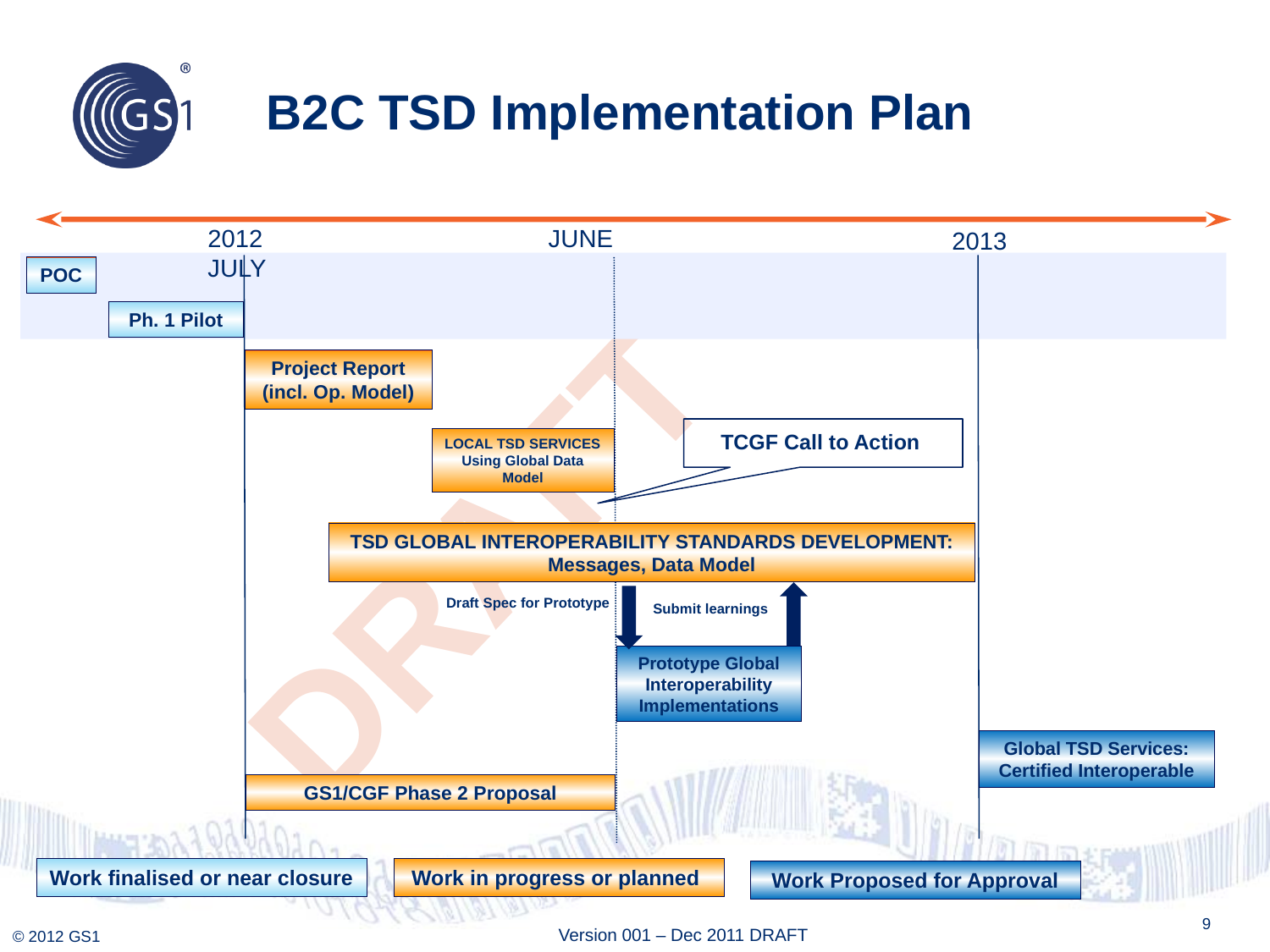

B2C TSD Implementation Plan
2012                                         JUNE   JULY
2013

POC
Ph. 1 Pilot
Project Report (incl. Op. Model)
DRAFT

TCGF Call to Action
LOCAL TSD SERVICES Using Global Data Model

TSD GLOBAL INTEROPERABILITY STANDARDS DEVELOPMENT: Messages, Data Model
Draft Spec for Prototype
Submit learnings

Prototype Global Interoperability Implementations
Global TSD Services: Certified Interoperable
GS1/CGF Phase 2 Proposal
Work finalised or near closure
Work in progress or planned
Work Proposed for Approval
9
Version 001 – Dec 2011 DRAFT